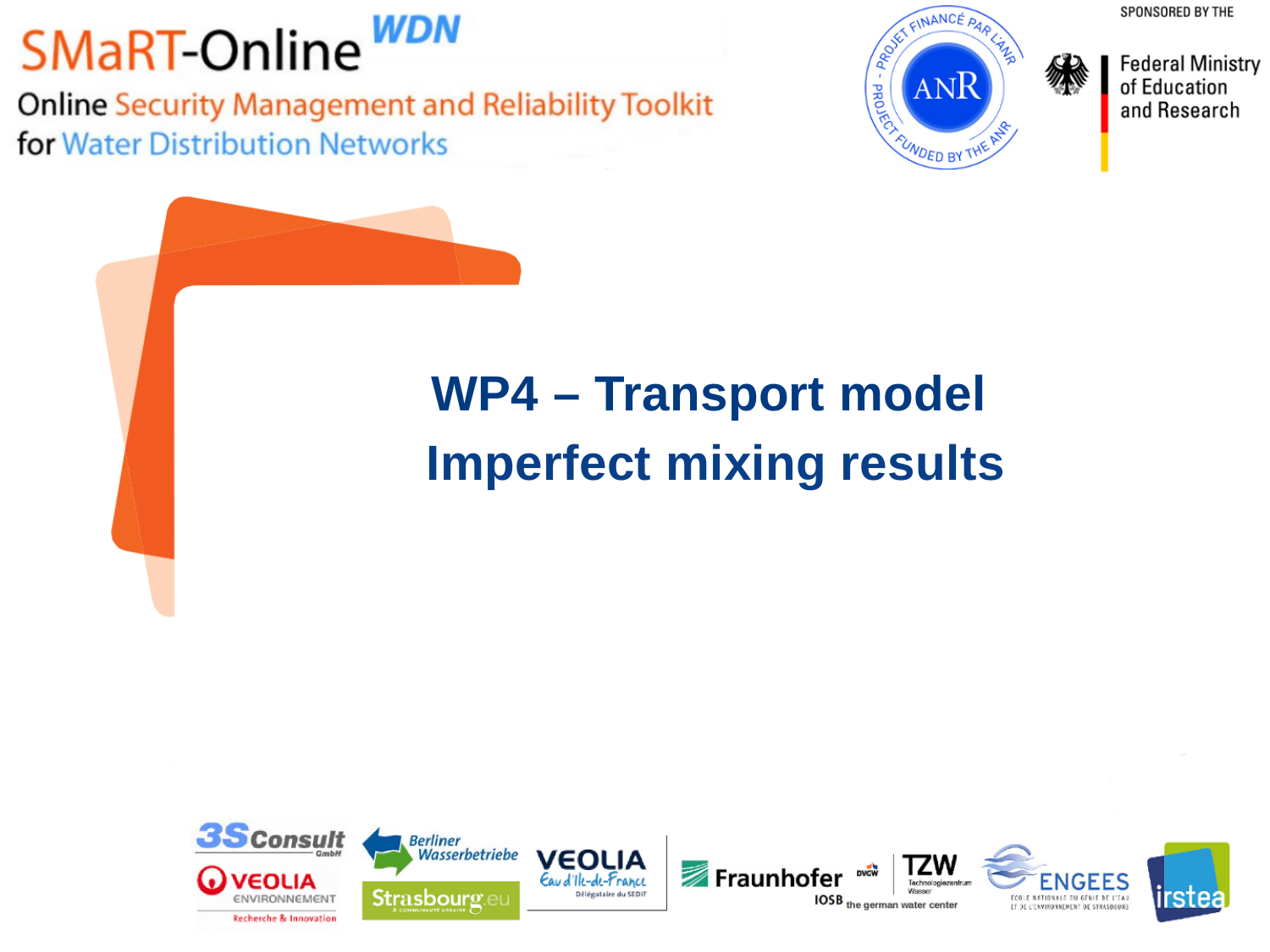

# WP4 – Transport model Imperfect mixing results